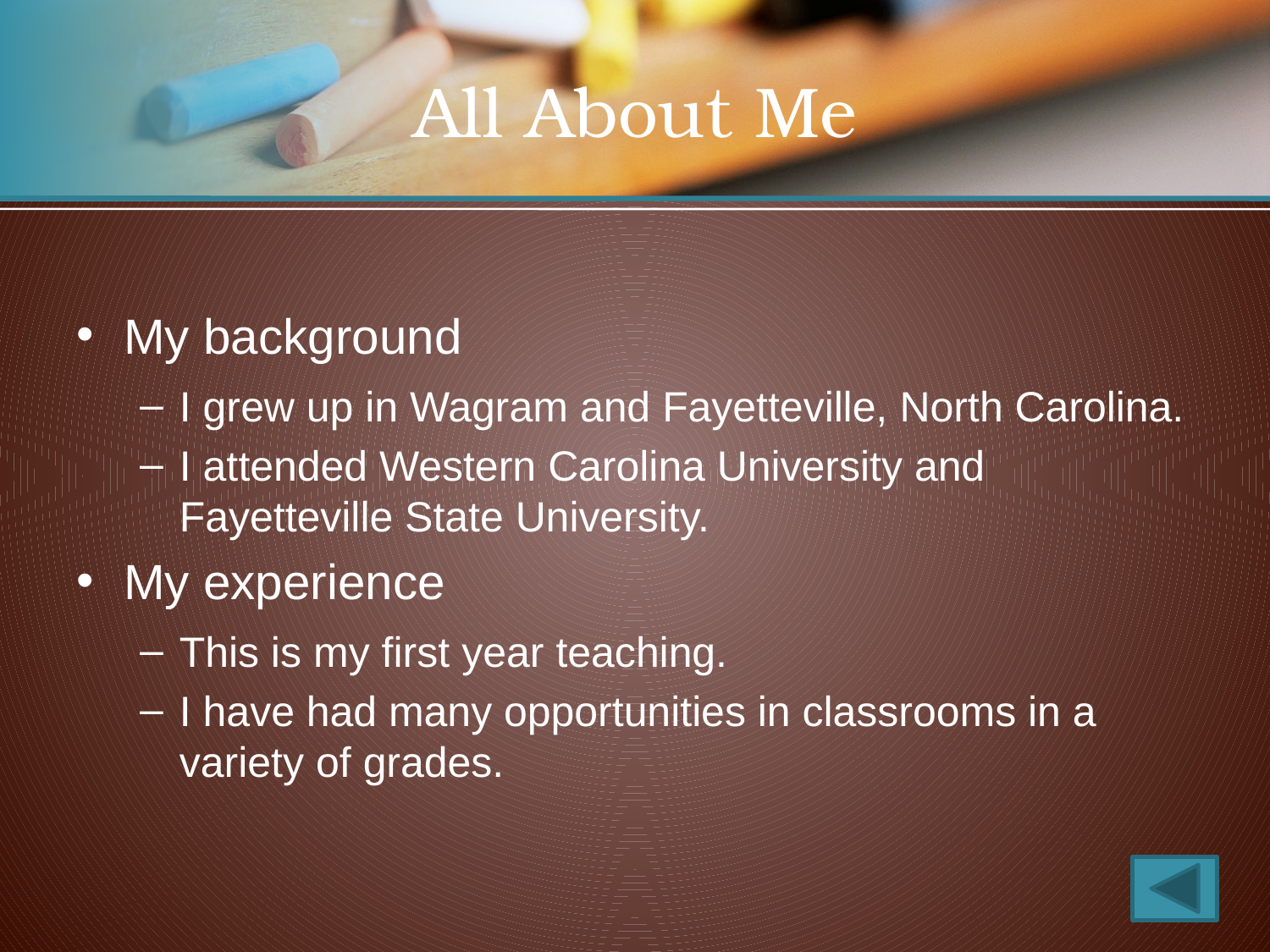

# All About Me

My background
I grew up in Wagram and Fayetteville, North Carolina.
I attended Western Carolina University and Fayetteville State University.
My experience
This is my first year teaching.
I have had many opportunities in classrooms in a variety of grades.